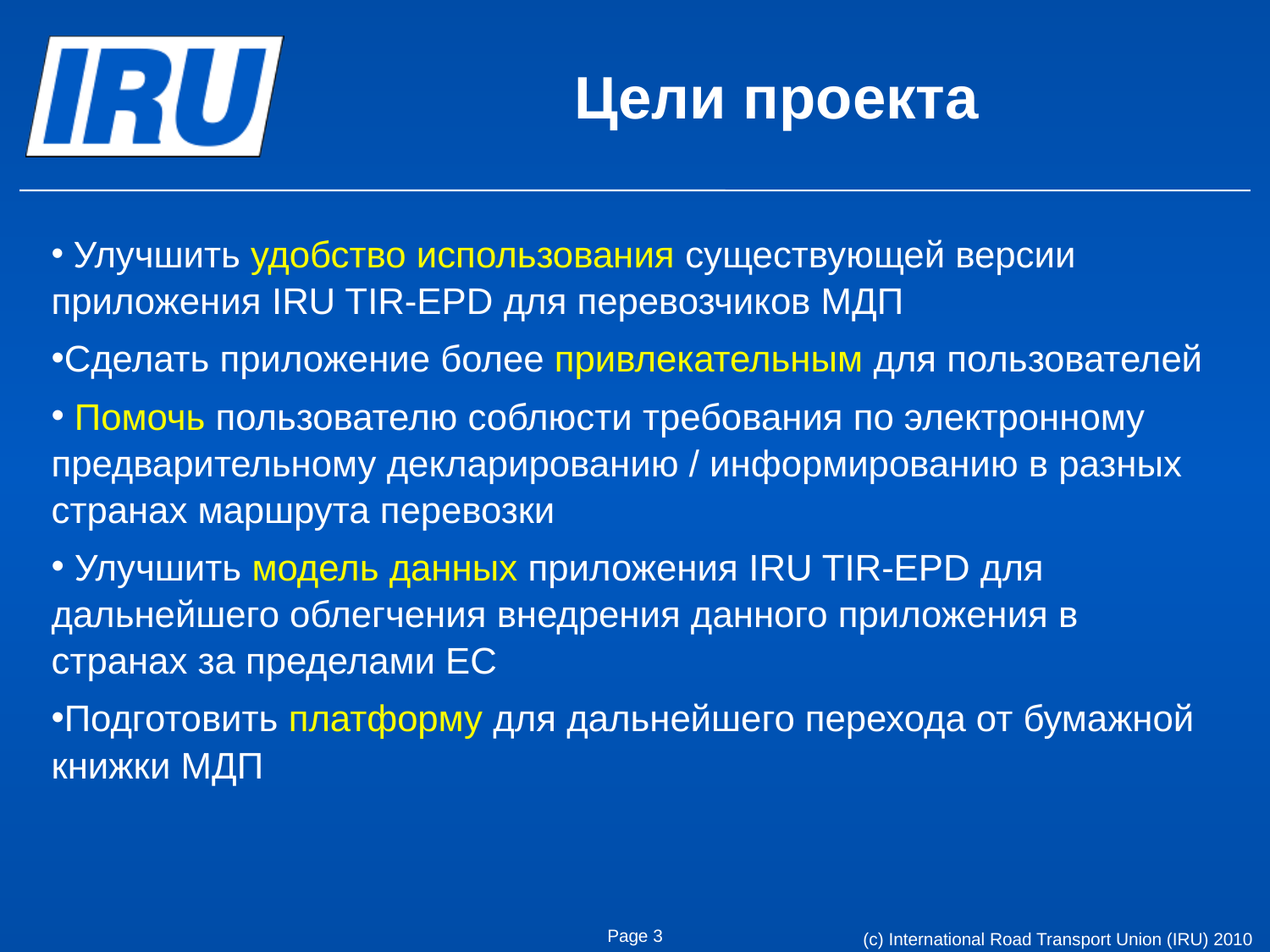

# Цели проекта
 Улучшить удобство использования существующей версии приложения IRU TIR-EPD для перевозчиков МДП
Сделать приложение более привлекательным для пользователей
 Помочь пользователю соблюсти требования по электронному     предварительному декларированию / информированию в разных странах маршрута перевозки
 Улучшить модель данных приложения IRU TIR-EPD для дальнейшего облегчения внедрения данного приложения в странах за пределами ЕС
Подготовить платформу для дальнейшего перехода от бумажной книжки МДП
Page 3
(c) International Road Transport Union (IRU) 2010